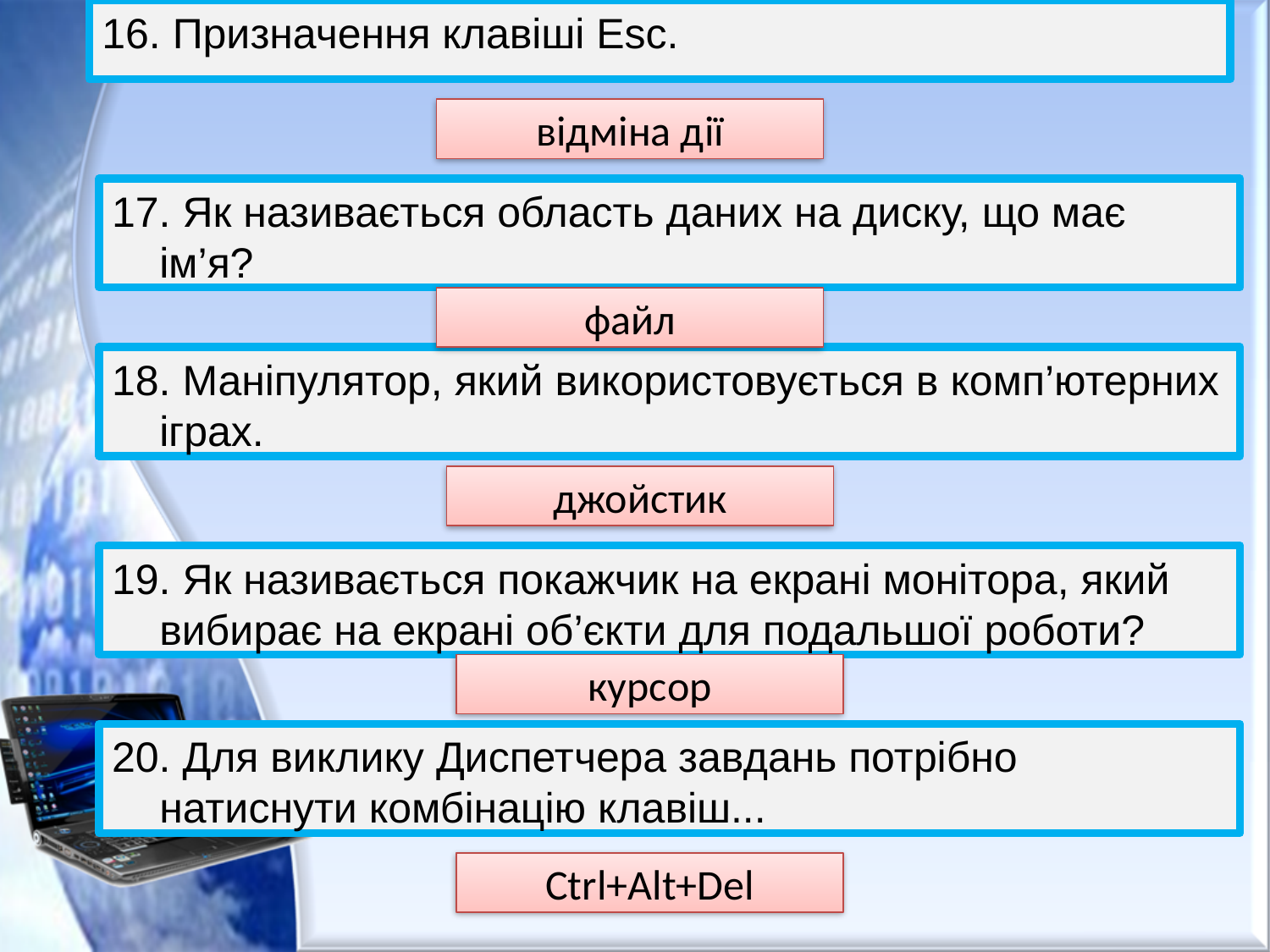

16. Призначення клавіші Esc.

відміна дії
17. Як називається область даних на диску, що має ім’я?
файл
18. Маніпулятор, який використовується в комп’ютерних іграх.
джойстик
19. Як називається покажчик на екрані монітора, який вибирає на екрані об’єкти для подальшої роботи?
курсор
20. Для виклику Диспетчера завдань потрібно натиснути комбінацію клавіш...
Ctrl+Alt+Del